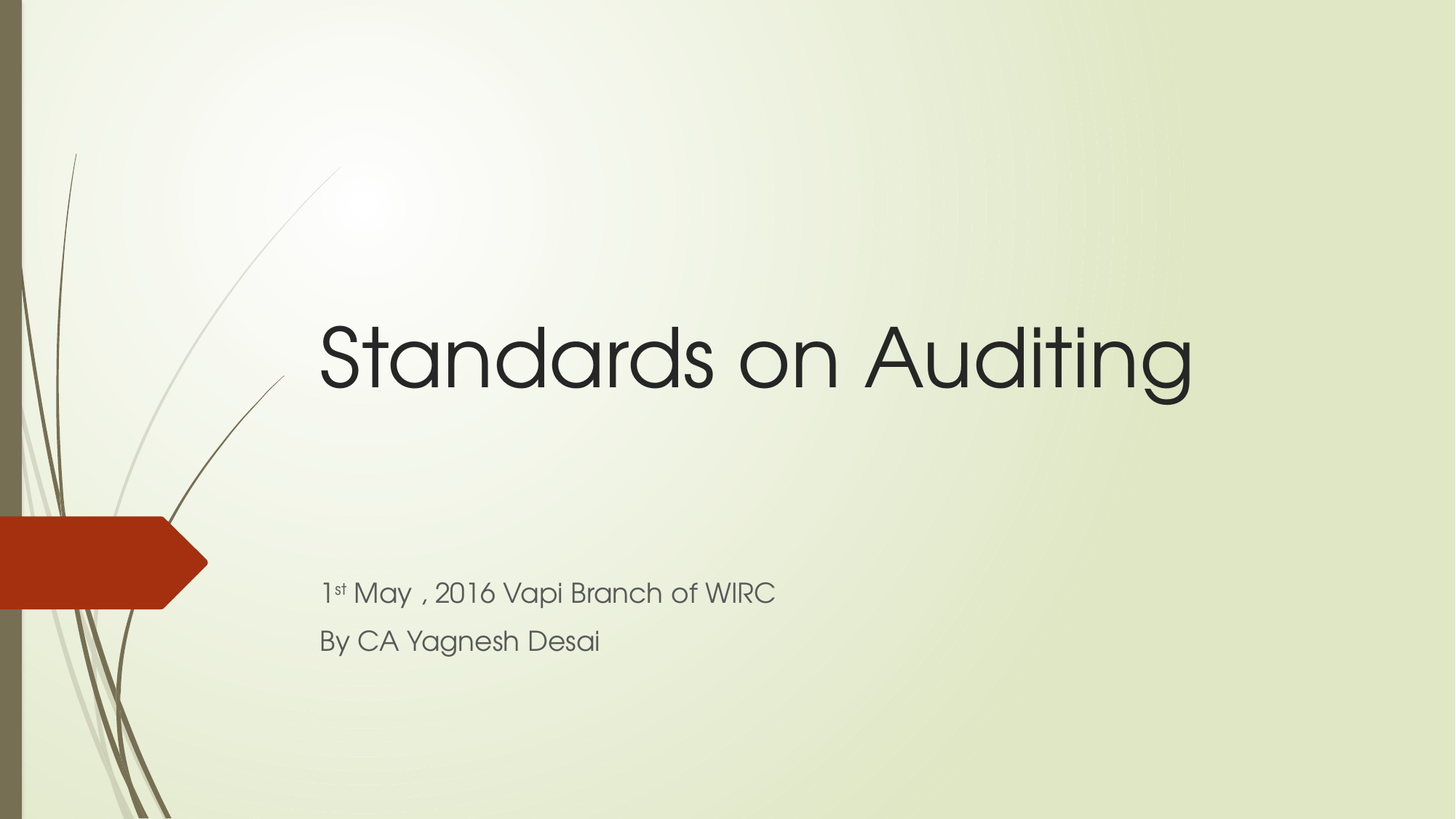

# Standards on Auditing
1st May , 2016 Vapi Branch of WIRC
By CA Yagnesh Desai